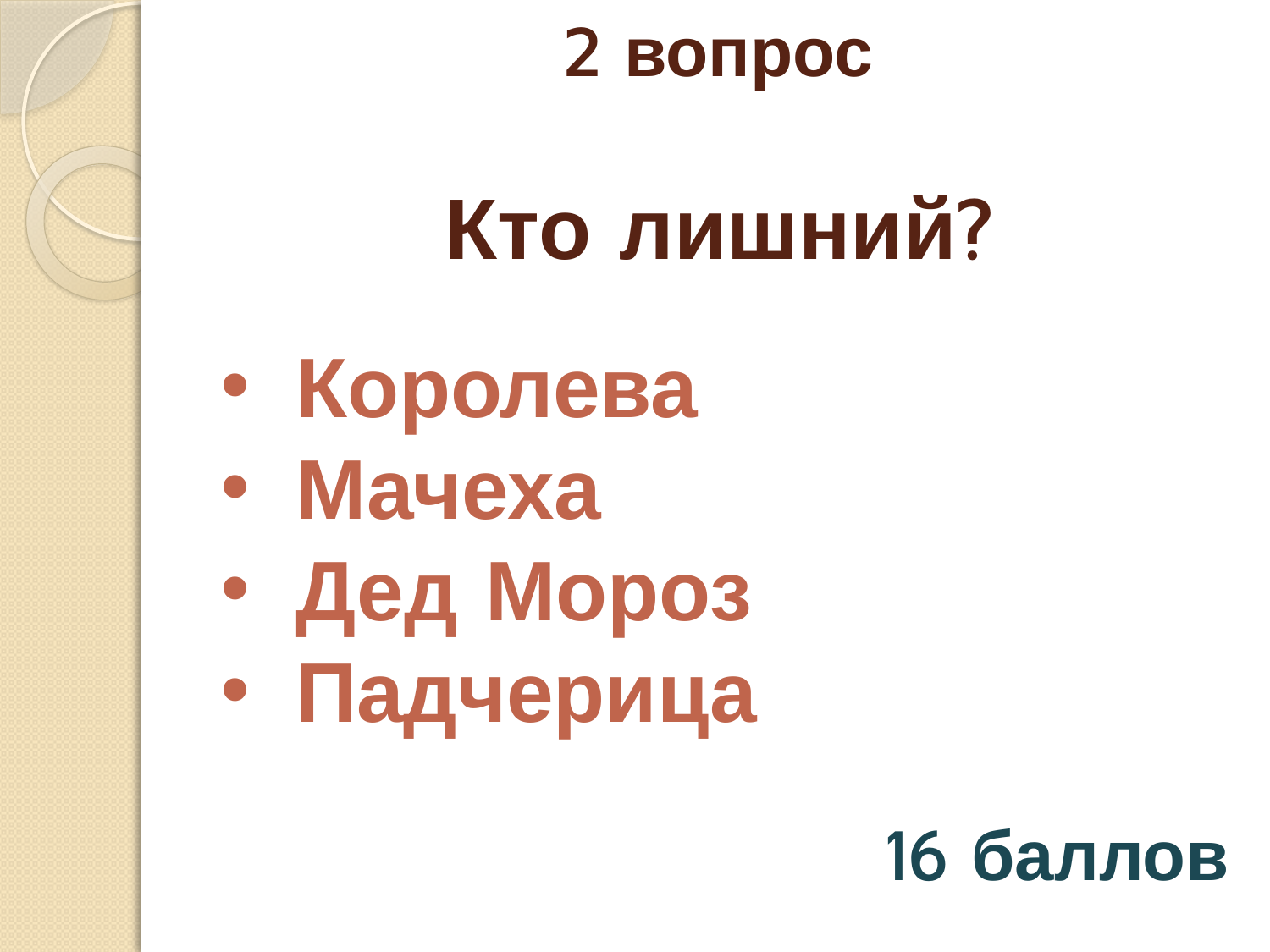

# 2 вопрос Кто лишний?
 Королева
 Мачеха
 Дед Мороз
 Падчерица

16 баллов